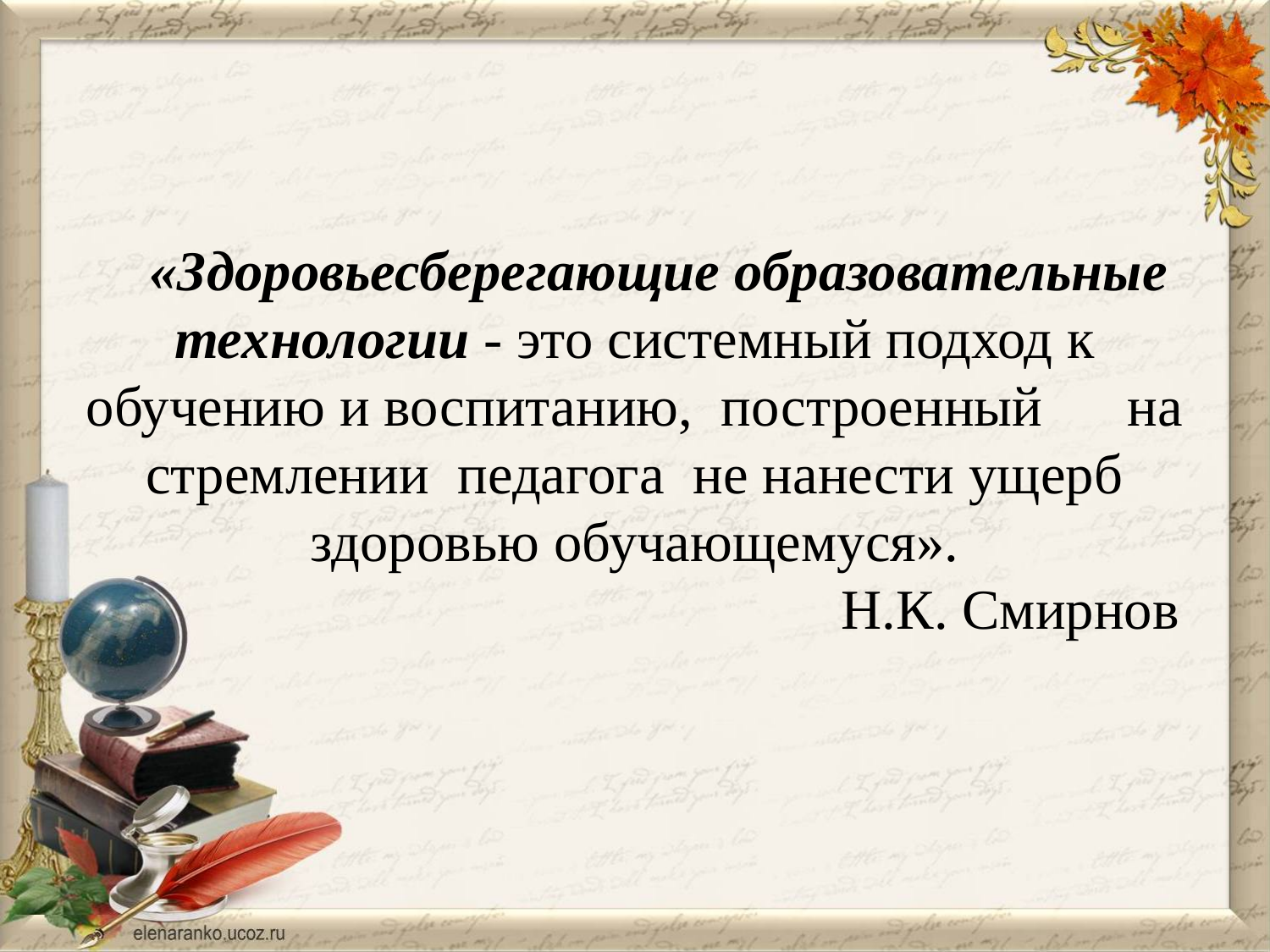

«Здоровьесберегающие образовательные технологии - это системный подход к обучению и воспитанию,  построенный      на стремлении  педагога  не нанести ущерб здоровью обучающемуся».
Н.К. Смирнов